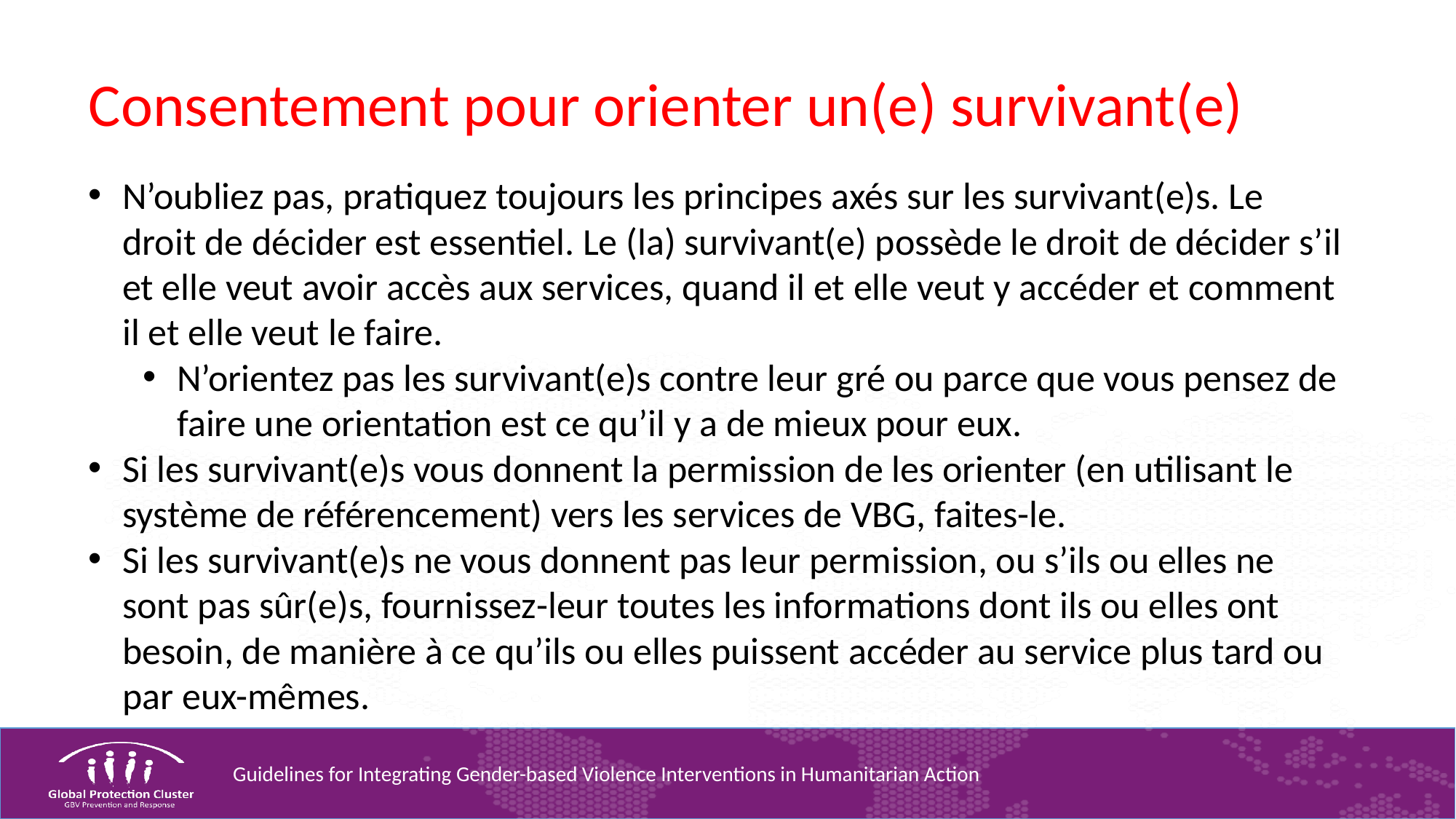

# Consentement pour orienter un(e) survivant(e)
N’oubliez pas, pratiquez toujours les principes axés sur les survivant(e)s. Le droit de décider est essentiel. Le (la) survivant(e) possède le droit de décider s’il et elle veut avoir accès aux services, quand il et elle veut y accéder et comment il et elle veut le faire.
N’orientez pas les survivant(e)s contre leur gré ou parce que vous pensez de faire une orientation est ce qu’il y a de mieux pour eux.
Si les survivant(e)s vous donnent la permission de les orienter (en utilisant le système de référencement) vers les services de VBG, faites-le.
Si les survivant(e)s ne vous donnent pas leur permission, ou s’ils ou elles ne sont pas sûr(e)s, fournissez-leur toutes les informations dont ils ou elles ont besoin, de manière à ce qu’ils ou elles puissent accéder au service plus tard ou par eux-mêmes.